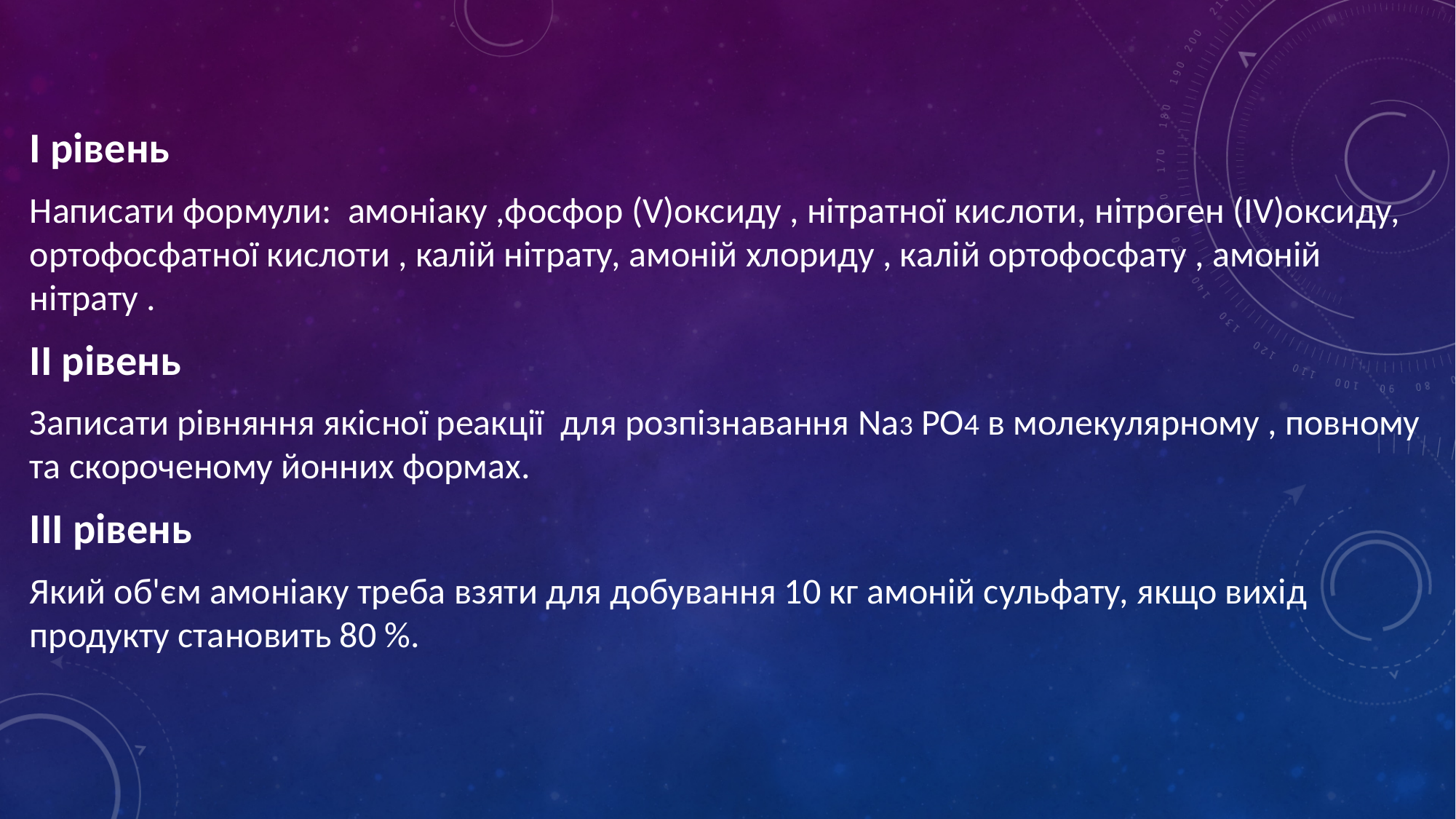

І рівень
Написати формули:  амоніаку ,фосфор (V)оксиду , нітратної кислоти, нітроген (IV)оксиду,  ортофосфатної кислоти , калій нітрату, амоній хлориду , калій ортофосфату , амоній нітрату .
ІІ рівень
Записати рівняння якісної реакції  для розпізнавання Na3 PO4 в молекулярному , повному та скороченому йонних формах.
ІІІ рівень
Який об'єм амоніаку треба взяти для добування 10 кг амоній сульфату, якщо вихід продукту становить 80 %.